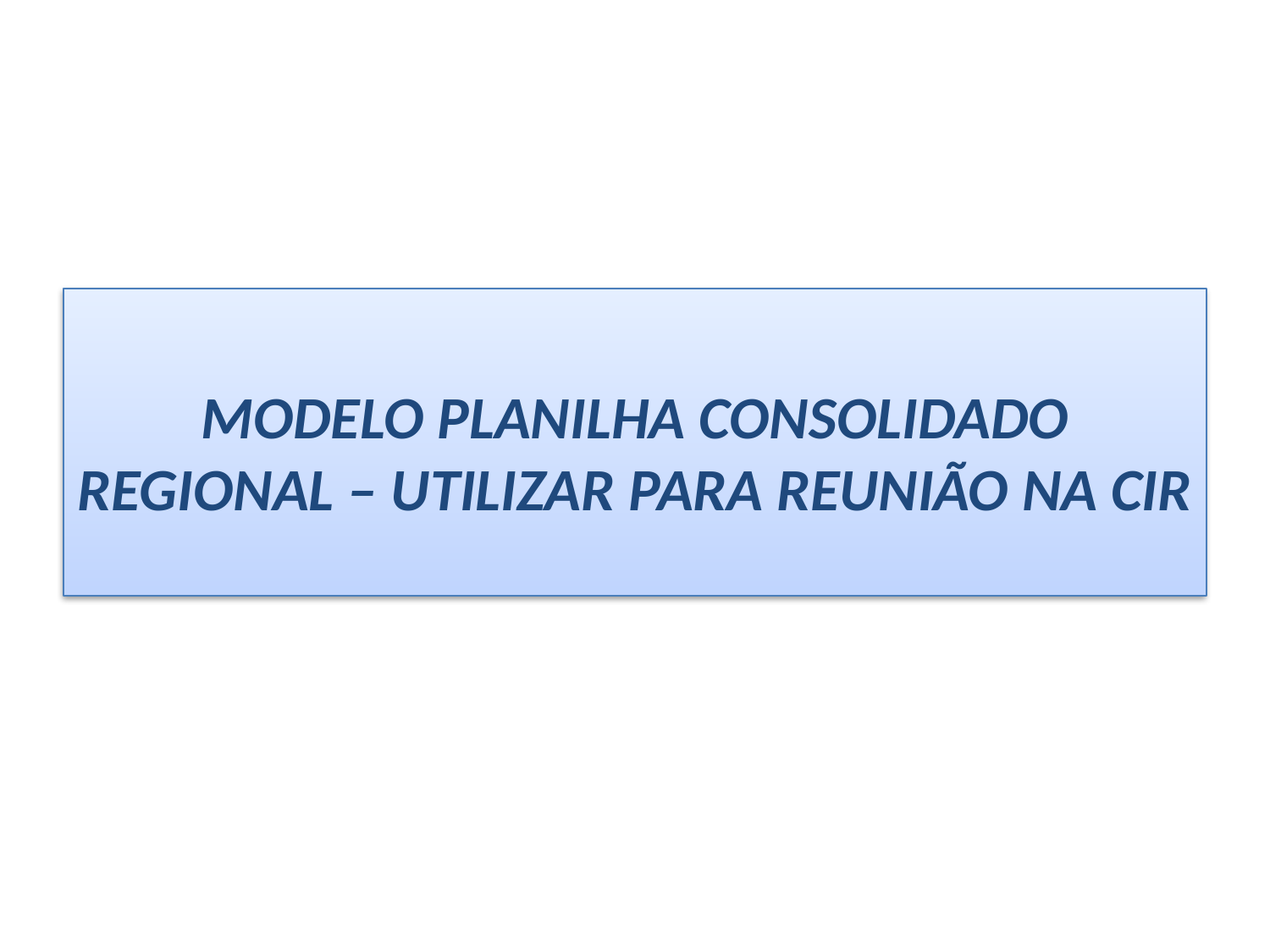

MODELO PLANILHA CONSOLIDADO REGIONAL – UTILIZAR PARA REUNIÃO NA CIR